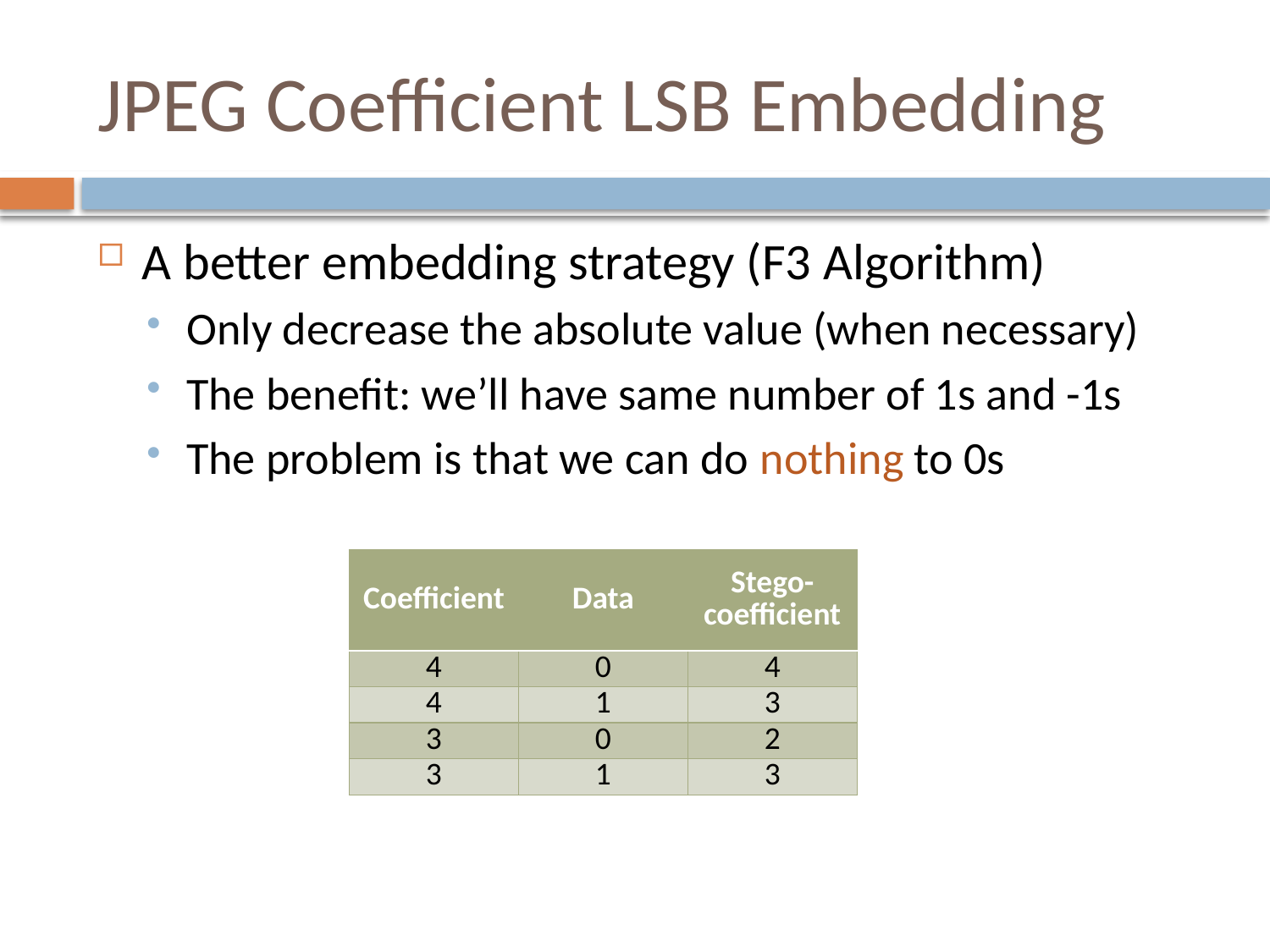

# JPEG Coefficient LSB Embedding
A better embedding strategy (F3 Algorithm)
Only decrease the absolute value (when necessary)
The benefit: we’ll have same number of 1s and -1s
The problem is that we can do nothing to 0s
| Coefficient | Data | Stego-coefficient |
| --- | --- | --- |
| 4 | 0 | 4 |
| 4 | 1 | 3 |
| 3 | 0 | 2 |
| 3 | 1 | 3 |